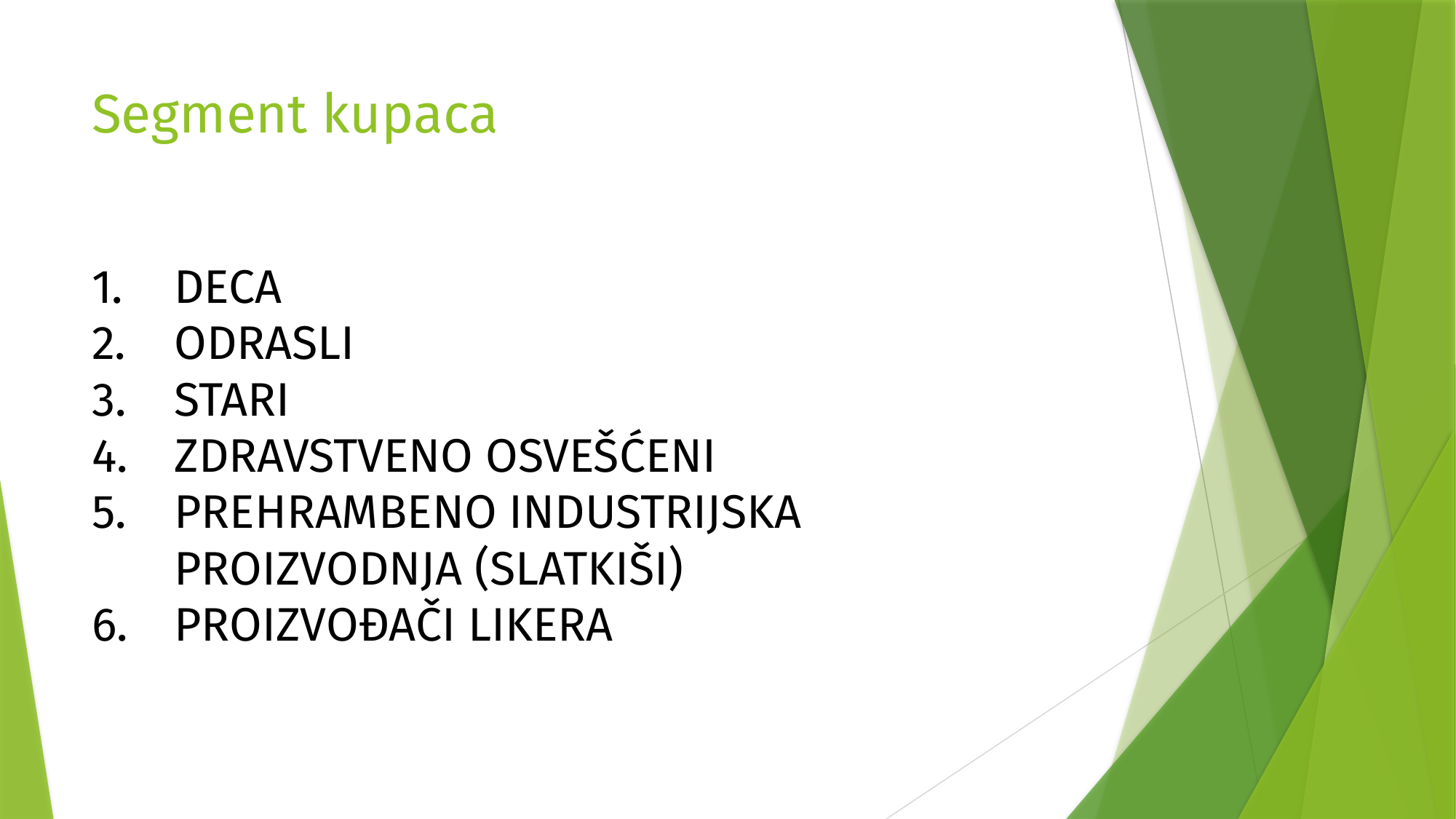

# Segment kupaca
DECA
ODRASLI
STARI
ZDRAVSTVENO OSVEŠĆENI
PREHRAMBENO INDUSTRIJSKA PROIZVODNJA (SLATKIŠI)
PROIZVOĐAČI LIKERA